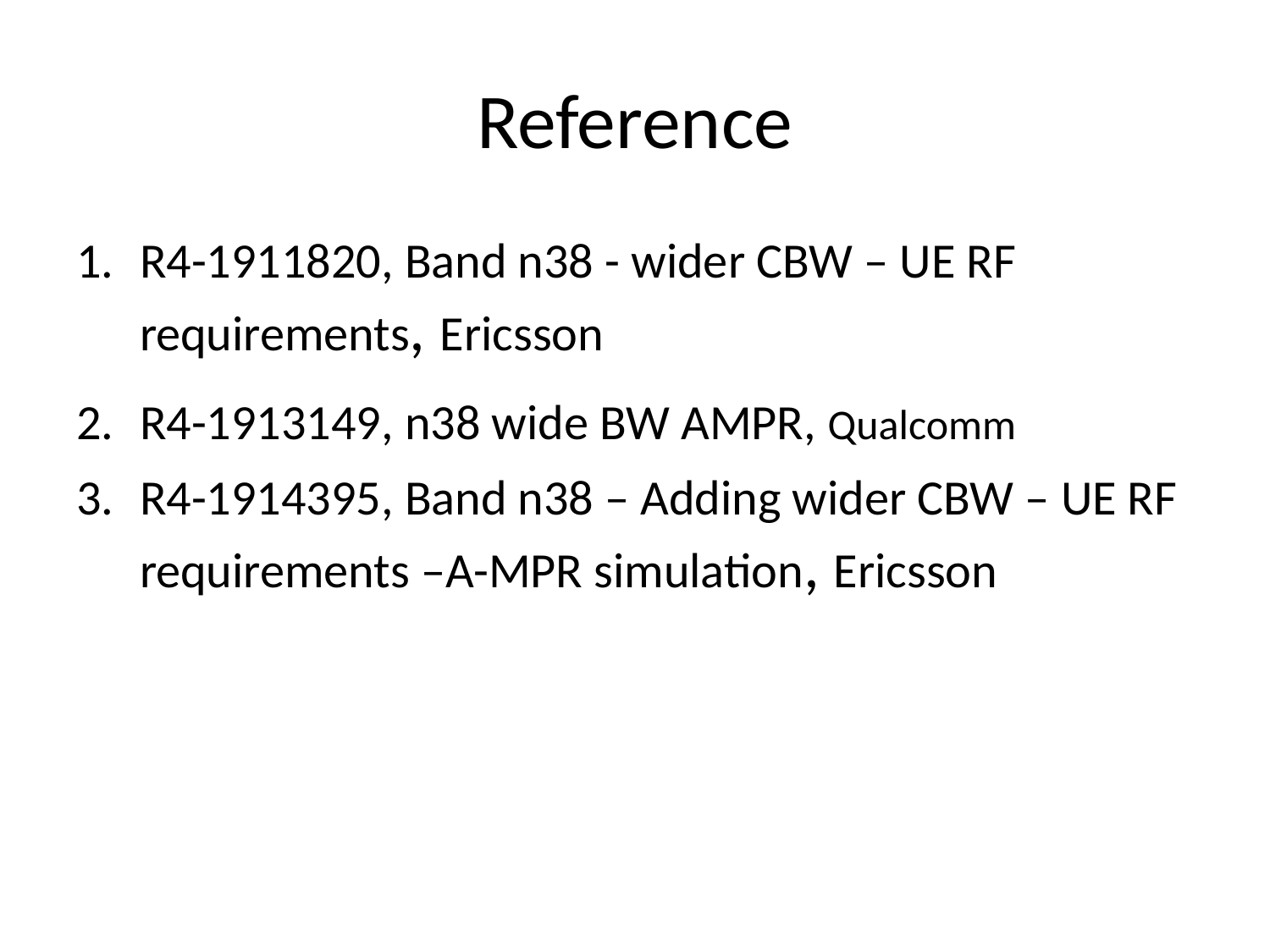

# Reference
R4-1911820, Band n38 - wider CBW – UE RF requirements, Ericsson
R4-1913149, n38 wide BW AMPR, Qualcomm
R4-1914395, Band n38 – Adding wider CBW – UE RF requirements –A-MPR simulation, Ericsson